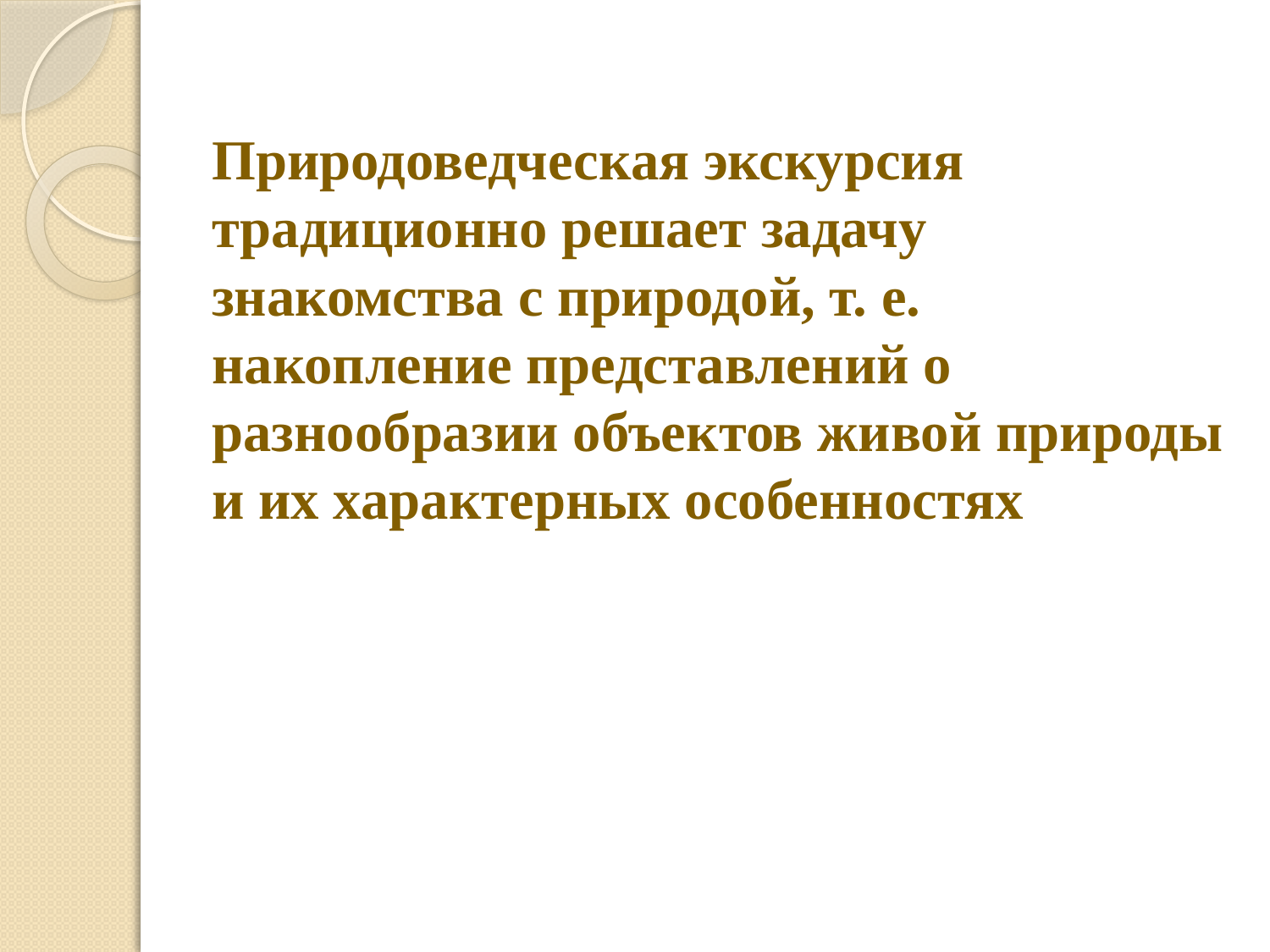

# Природоведческая экскурсия традиционно решает задачу знакомства с природой, т. е. накопление представлений о разнообразии объектов живой природы и их характерных особенностях